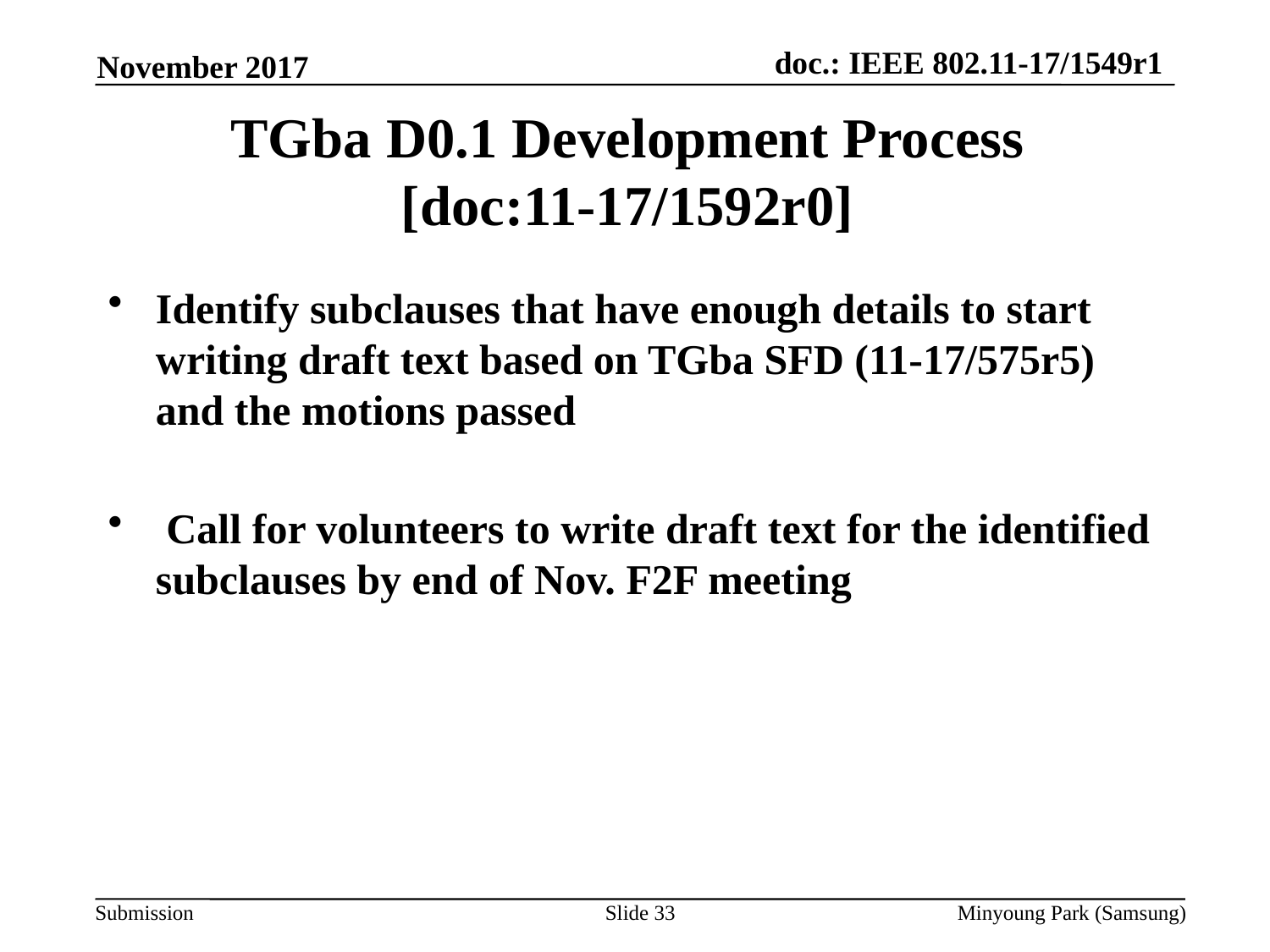

November 2017
# TGba D0.1 Development Process [doc:11-17/1592r0]
Identify subclauses that have enough details to start writing draft text based on TGba SFD (11-17/575r5) and the motions passed

 Call for volunteers to write draft text for the identified subclauses by end of Nov. F2F meeting
Slide 33
Minyoung Park (Samsung)